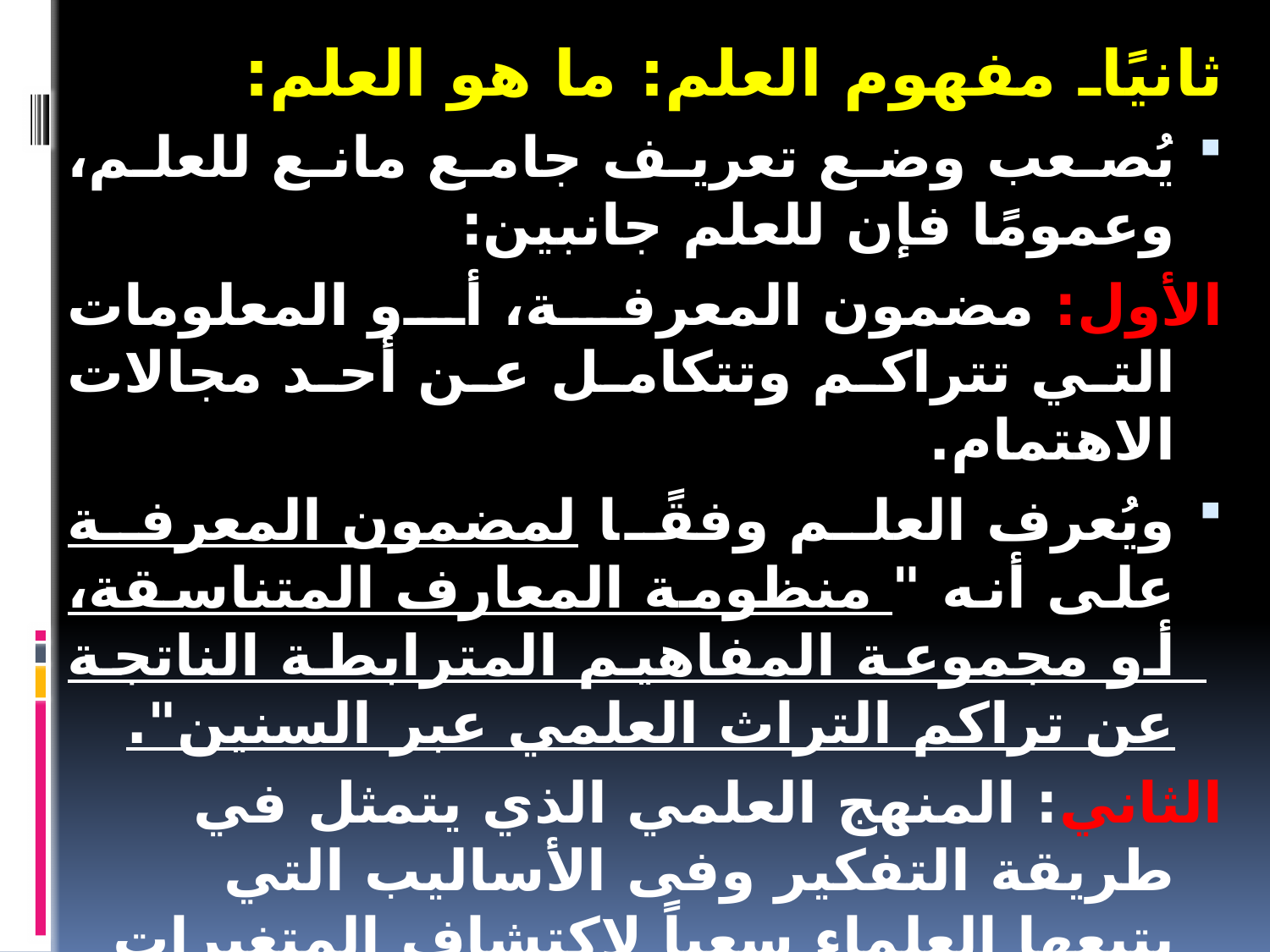

ثانيًاـ مفهوم العلم: ما هو العلم:
يُصعب وضع تعريف جامع مانع للعلم، وعمومًا فإن للعلم جانبين:
الأول: مضمون المعرفة، أو المعلومات التي تتراكم وتتكامل عن أحد مجالات الاهتمام.
ويُعرف العلم وفقًا لمضمون المعرفة على أنه " منظومة المعارف المتناسقة، أو مجموعة المفاهيم المترابطة الناتجة عن تراكم التراث العلمي عبر السنين".
الثاني: المنهج العلمي الذي يتمثل في طريقة التفكير وفى الأساليب التي يتبعها العلماء سعياً لاكتشاف المتغيرات في الطبيعة وفى الإنسان.